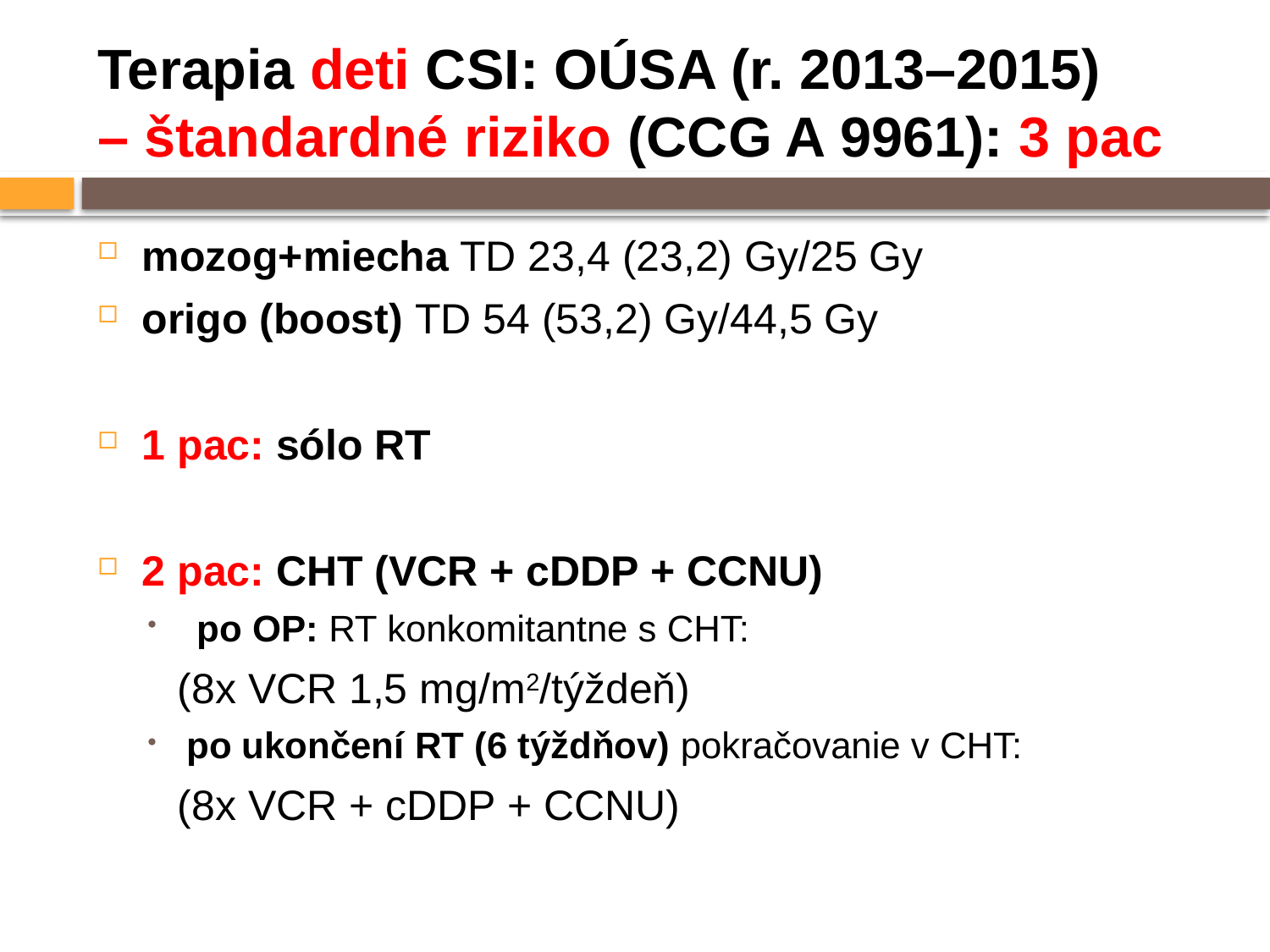

# Terapia deti CSI: OÚSA (r. 2013–2015) – štandardné riziko (CCG A 9961): 3 pac
mozog+miecha TD 23,4 (23,2) Gy/25 Gy
origo (boost) TD 54 (53,2) Gy/44,5 Gy

1 pac: sólo RT

2 pac: CHT (VCR + cDDP + CCNU)
 po OP: RT konkomitantne s CHT:
	   (8x VCR 1,5 mg/m2/týždeň)
po ukončení RT (6 týždňov) pokračovanie v CHT:
	   (8x VCR + cDDP + CCNU)